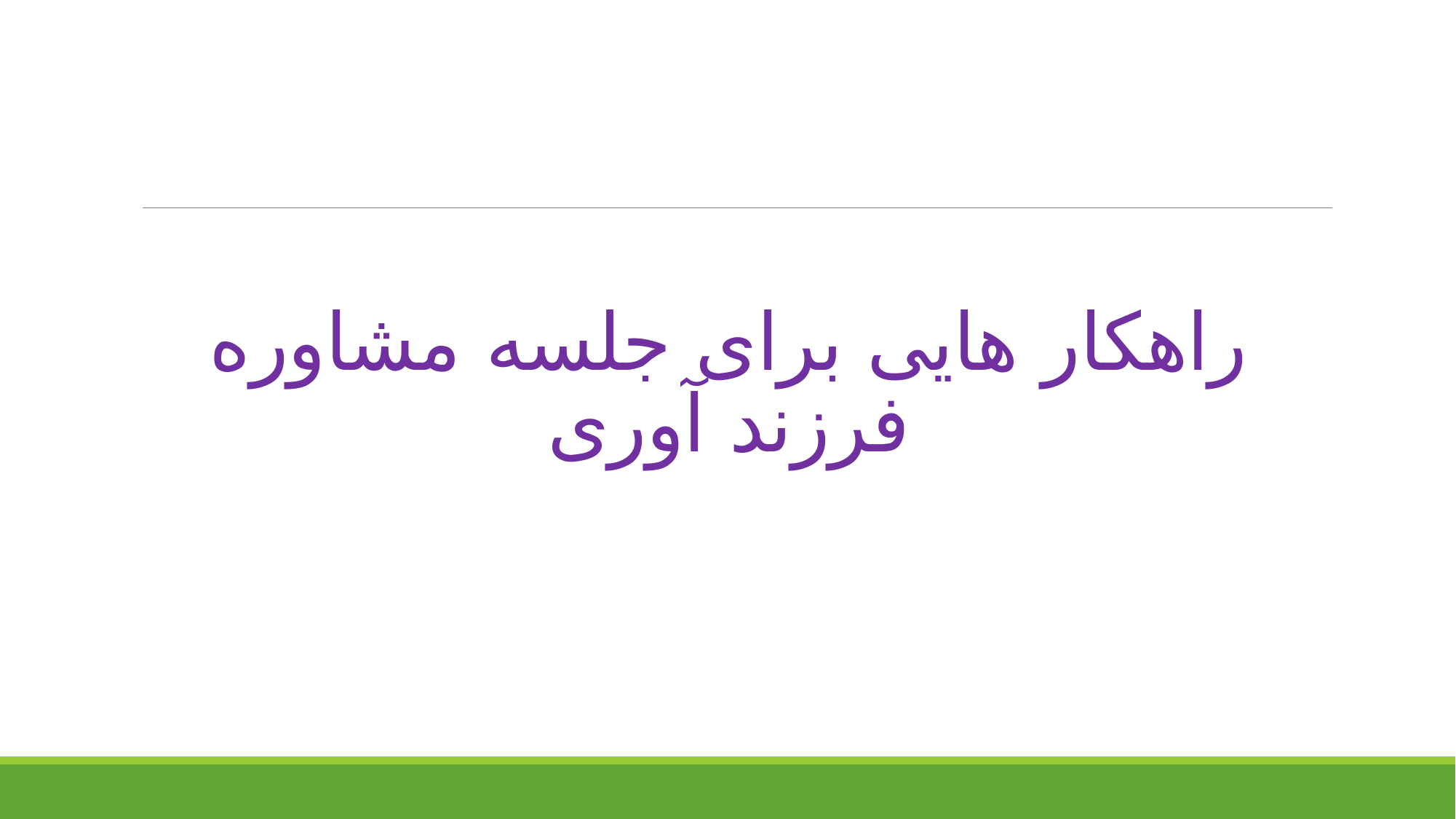

# راهکار هایی برای جلسه مشاوره فرزند آوری